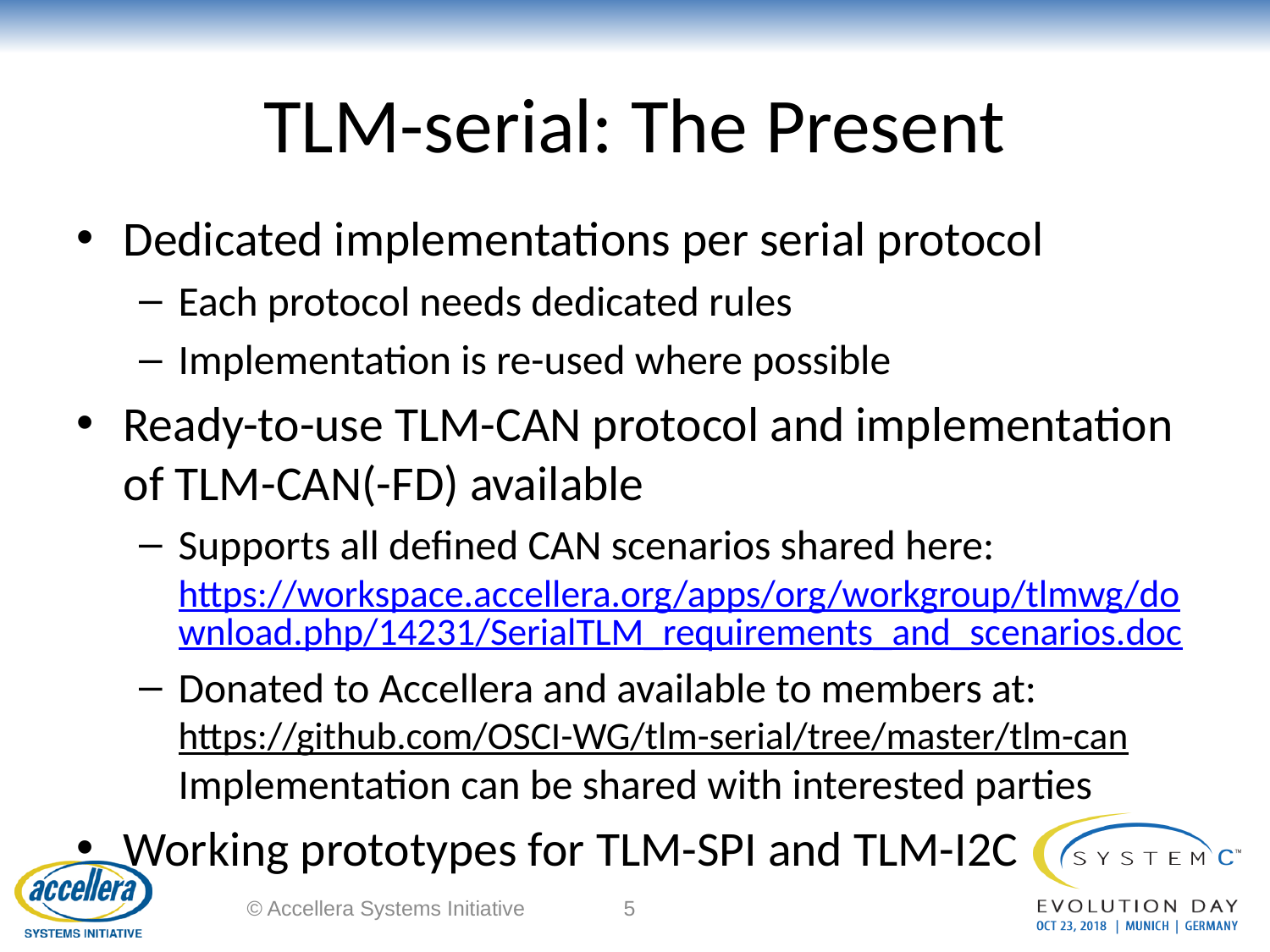

# TLM-serial: The Present
Dedicated implementations per serial protocol
Each protocol needs dedicated rules
Implementation is re-used where possible
Ready-to-use TLM-CAN protocol and implementation of TLM-CAN(-FD) available
Supports all defined CAN scenarios shared here:
https://workspace.accellera.org/apps/org/workgroup/tlmwg/download.php/14231/SerialTLM_requirements_and_scenarios.doc
Donated to Accellera and available to members at:
https://github.com/OSCI-WG/tlm-serial/tree/master/tlm-can
Implementation can be shared with interested parties
Working prototypes for TLM-SPI and TLM-I2C

© Accellera Systems Initiative
5